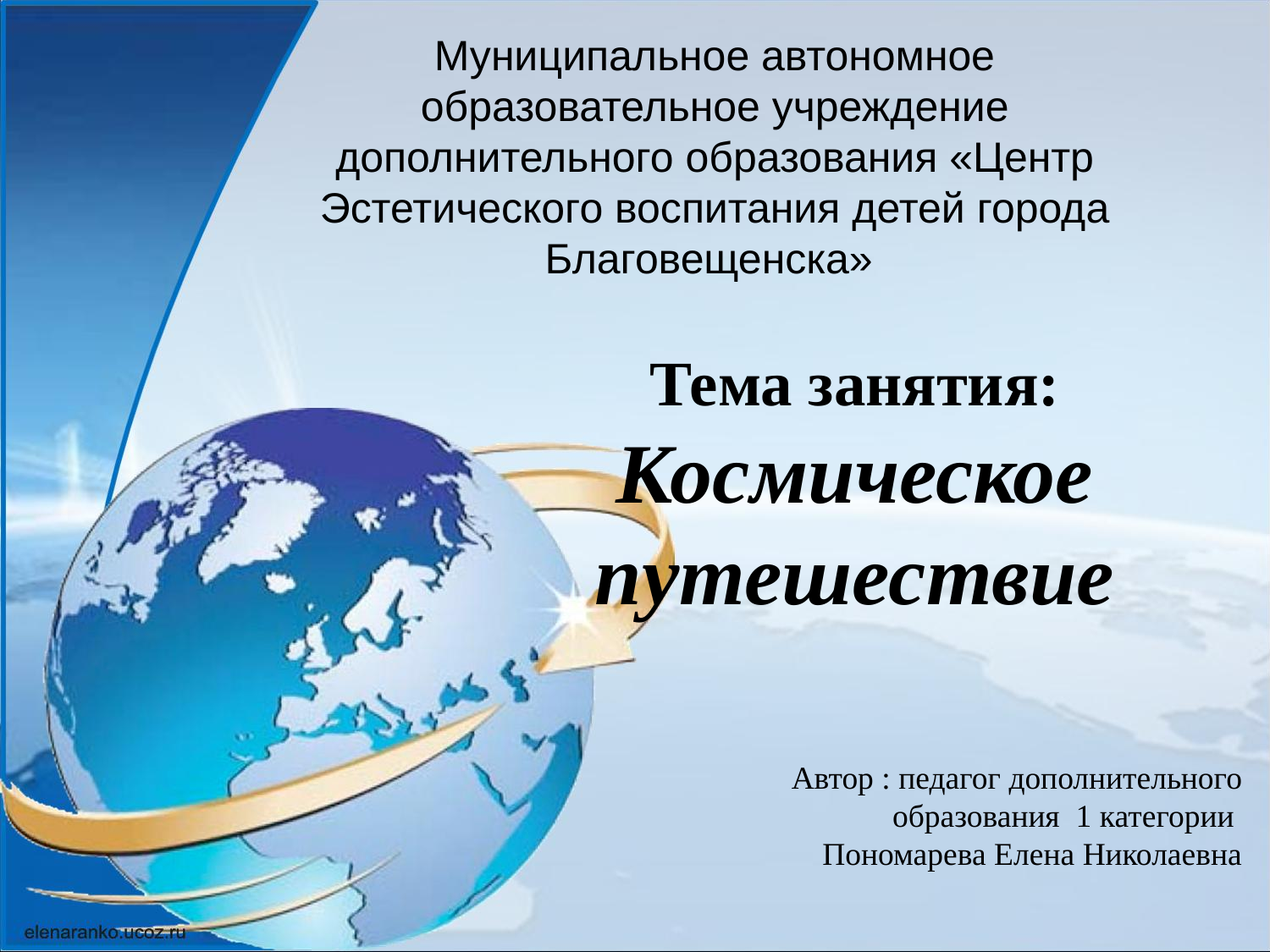

# Муниципальное автономное образовательное учреждение дополнительного образования «Центр Эстетического воспитания детей города Благовещенска»
Тема занятия: Космическое путешествие

Автор : педагог дополнительного образования  1 категории
 Пономарева Елена Николаевна